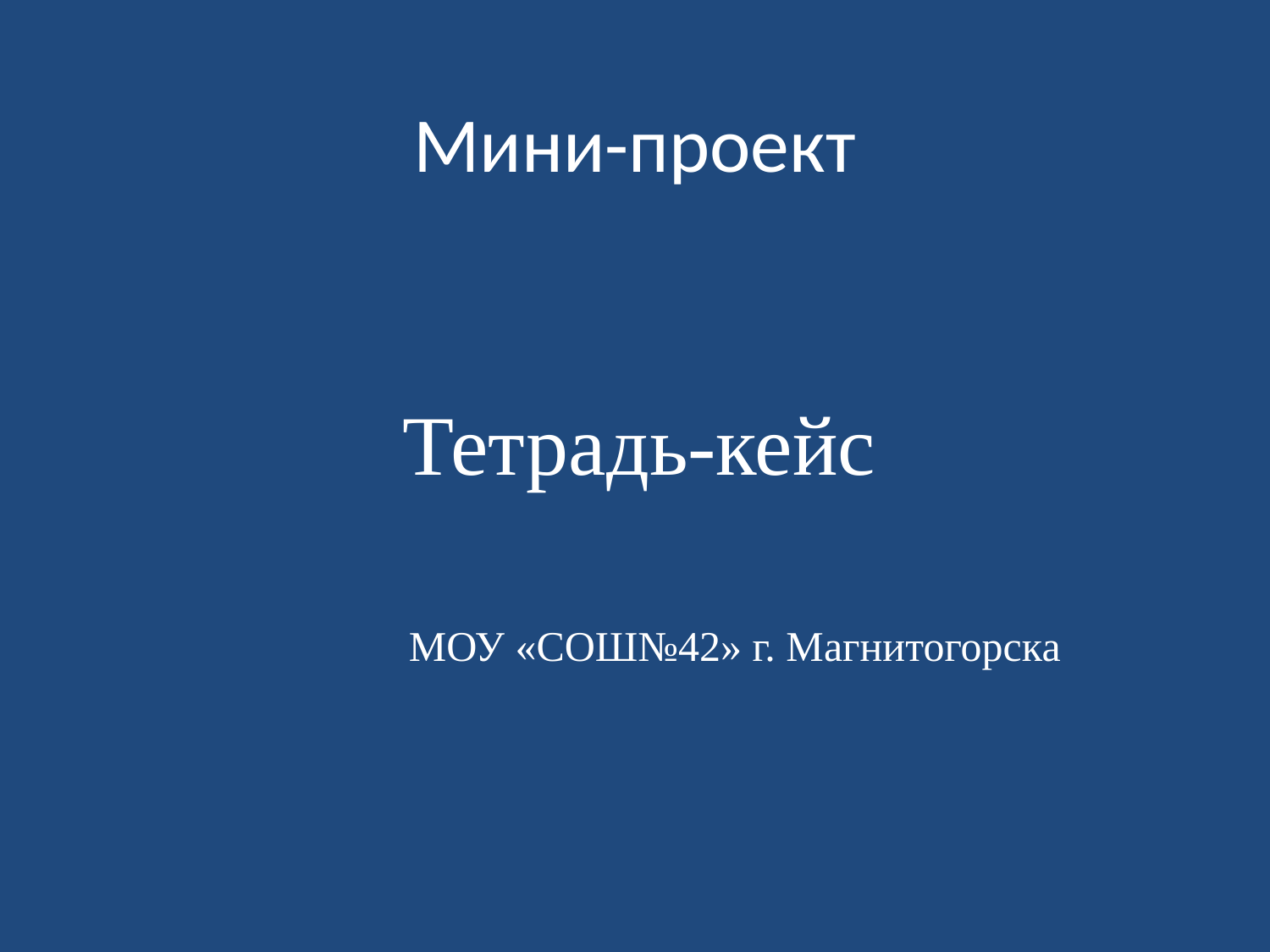

# Мини-проект

Тетрадь-кейс

МОУ «СОШ№42» г. Магнитогорска